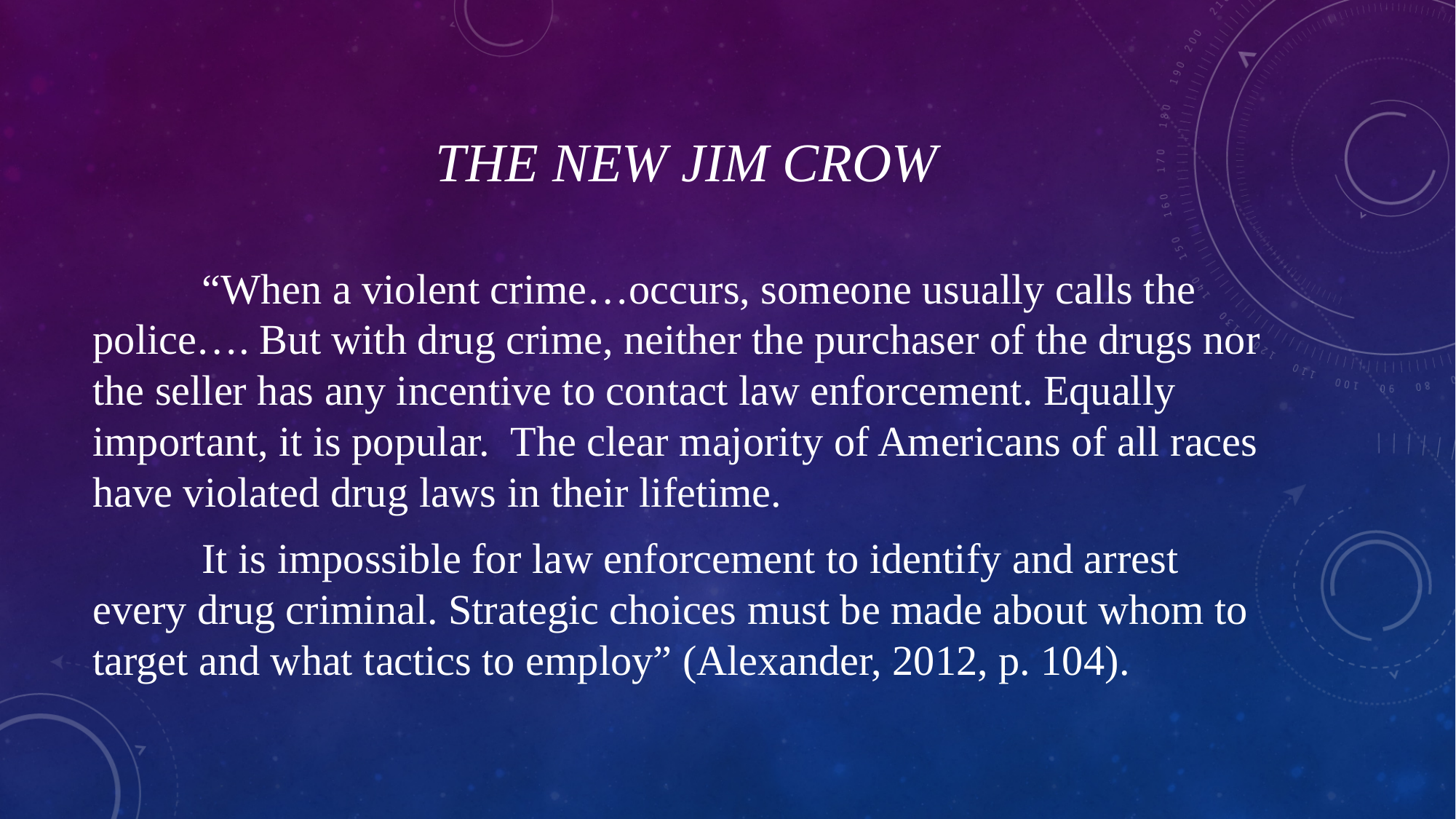

# The New Jim Crow
	“When a violent crime…occurs, someone usually calls the police…. But with drug crime, neither the purchaser of the drugs nor the seller has any incentive to contact law enforcement. Equally important, it is popular.  The clear majority of Americans of all races have violated drug laws in their lifetime.
	It is impossible for law enforcement to identify and arrest every drug criminal. Strategic choices must be made about whom to target and what tactics to employ” (Alexander, 2012, p. 104).